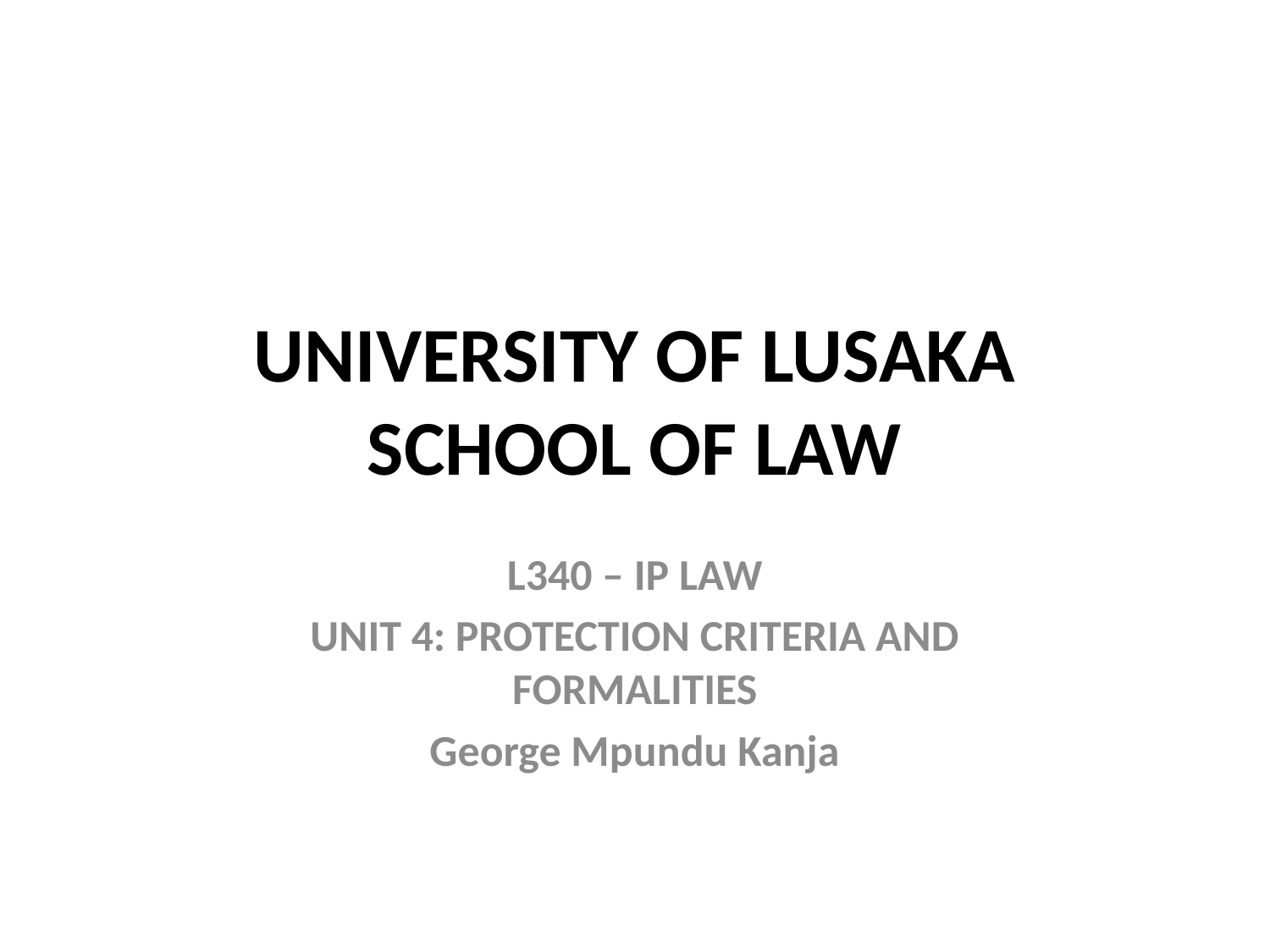

# UNIVERSITY OF LUSAKA SCHOOL OF LAW
L340 – IP LAW
UNIT 4: PROTECTION CRITERIA AND FORMALITIES
George Mpundu Kanja